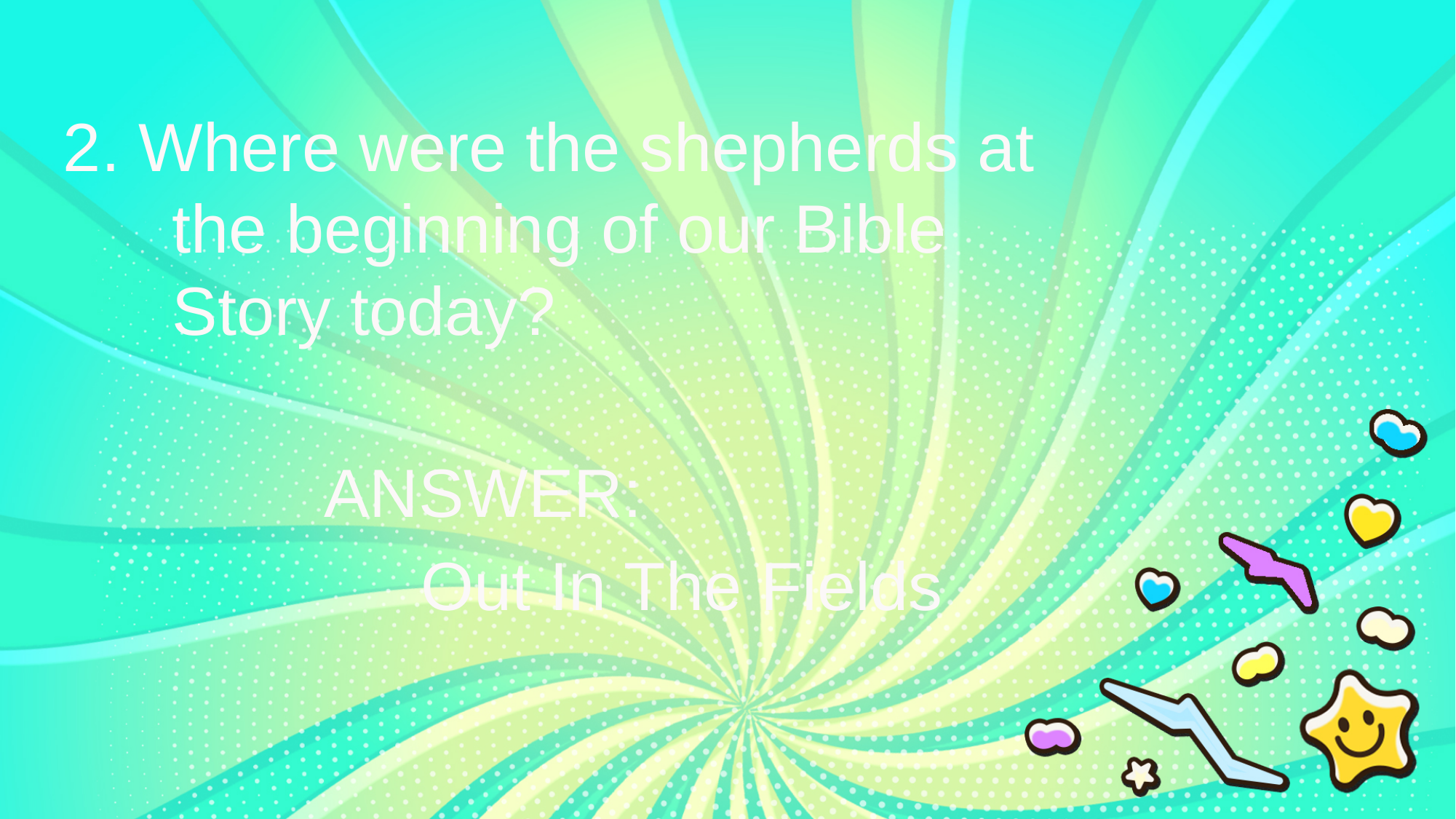

2. Where were the shepherds at
	the beginning of our Bible
	Story today?
ANSWER:
Out In The Fields